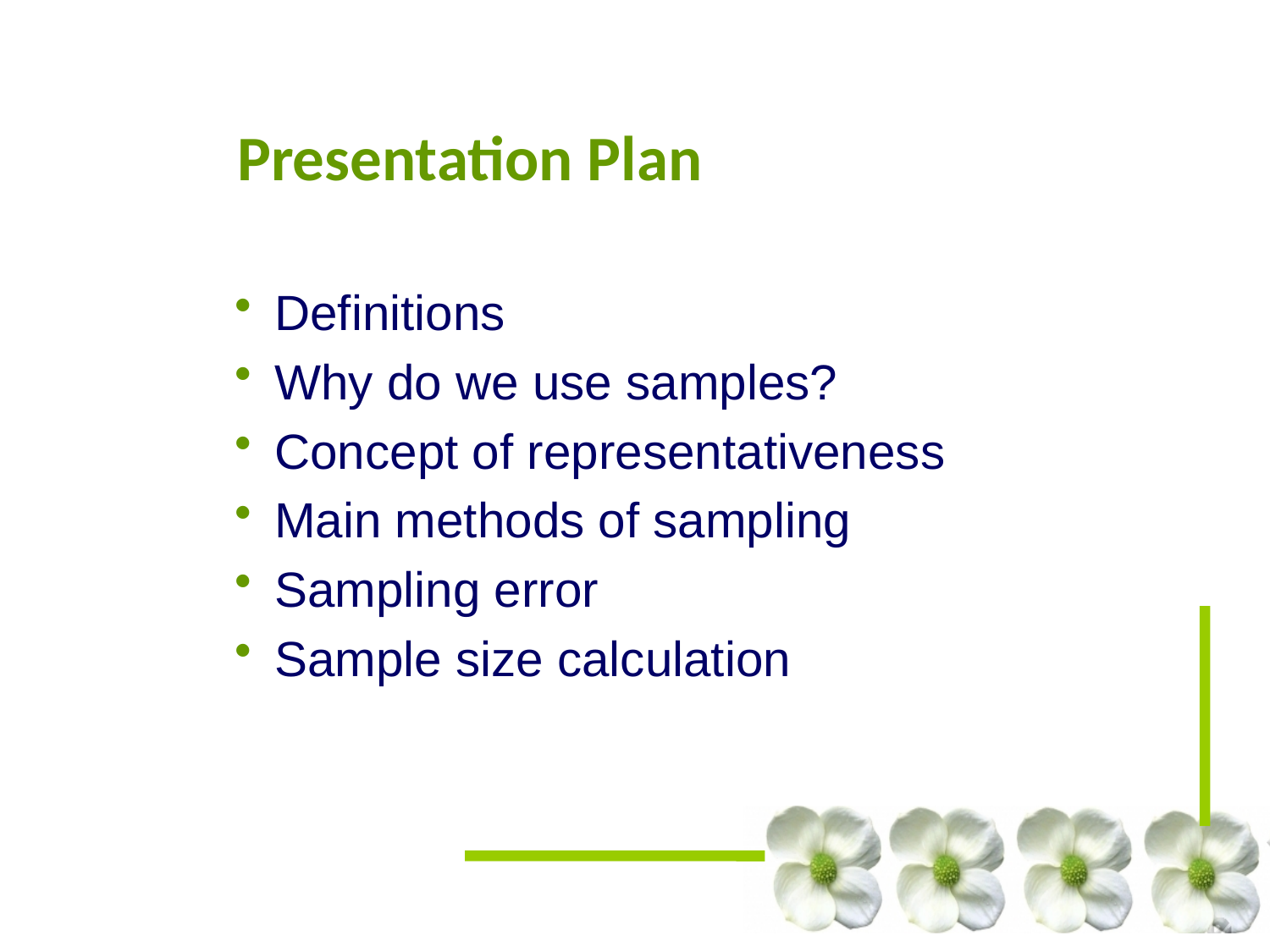

# Presentation Plan
Definitions
Why do we use samples?
Concept of representativeness
Main methods of sampling
Sampling error
Sample size calculation